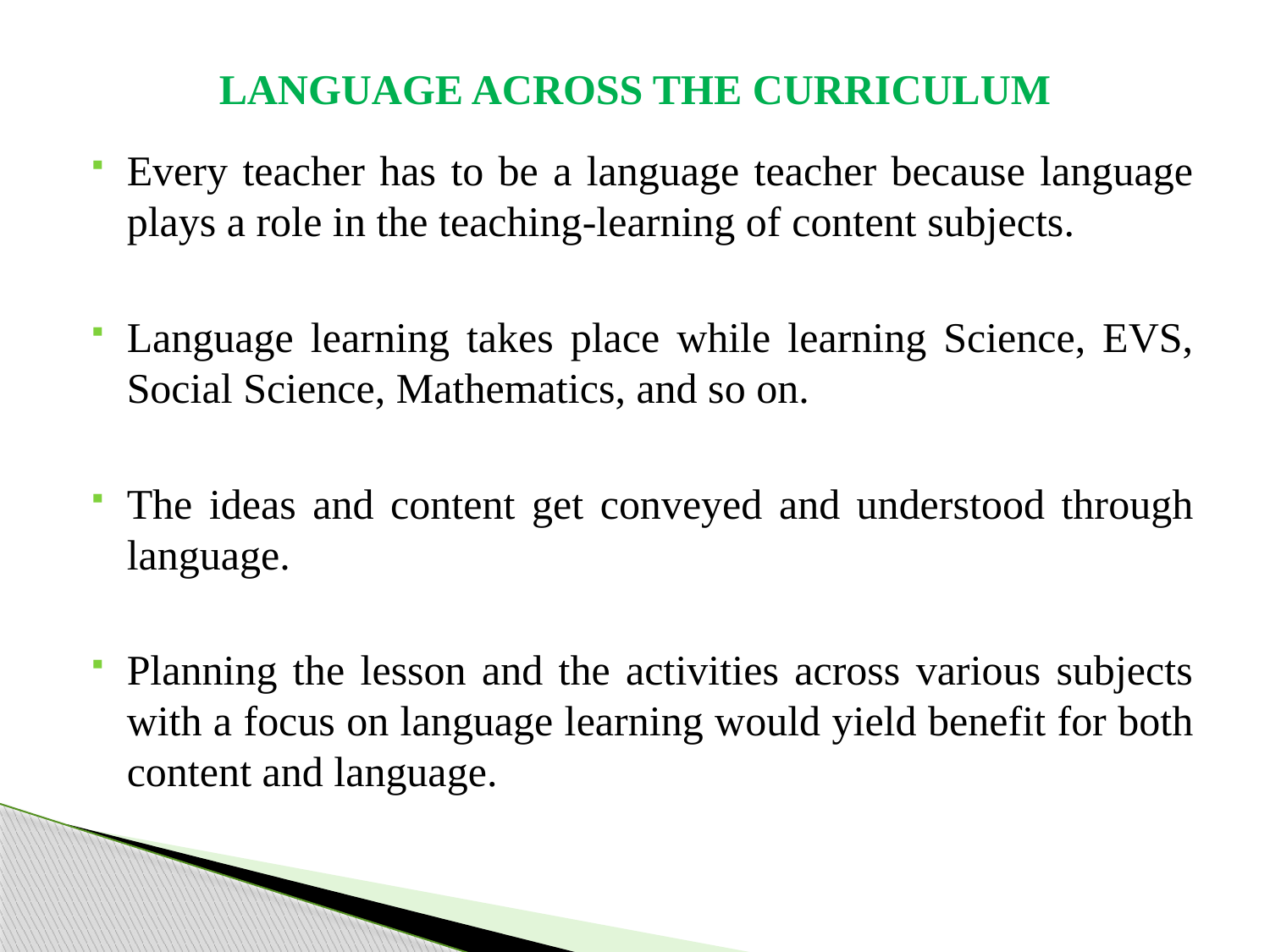

# LANGUAGE ACROSS THE CURRICULUM
Every teacher has to be a language teacher because language plays a role in the teaching-learning of content subjects.

Language learning takes place while learning Science, EVS, Social Science, Mathematics, and so on.

The ideas and content get conveyed and understood through language.

Planning the lesson and the activities across various subjects with a focus on language learning would yield benefit for both content and language.